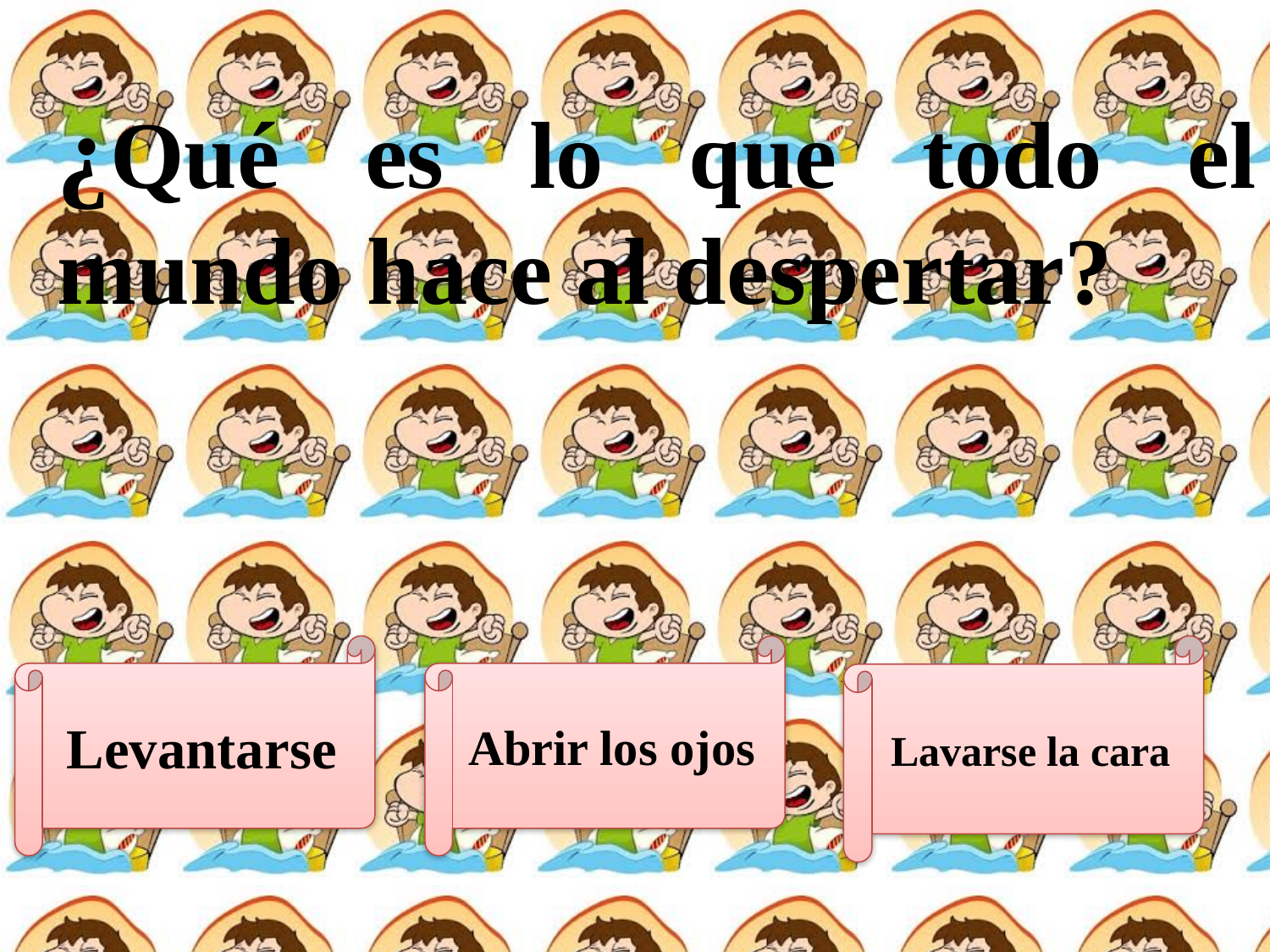

¿Qué es lo que todo el mundo hace al despertar?
Levantarse
Abrir los ojos
Lavarse la cara